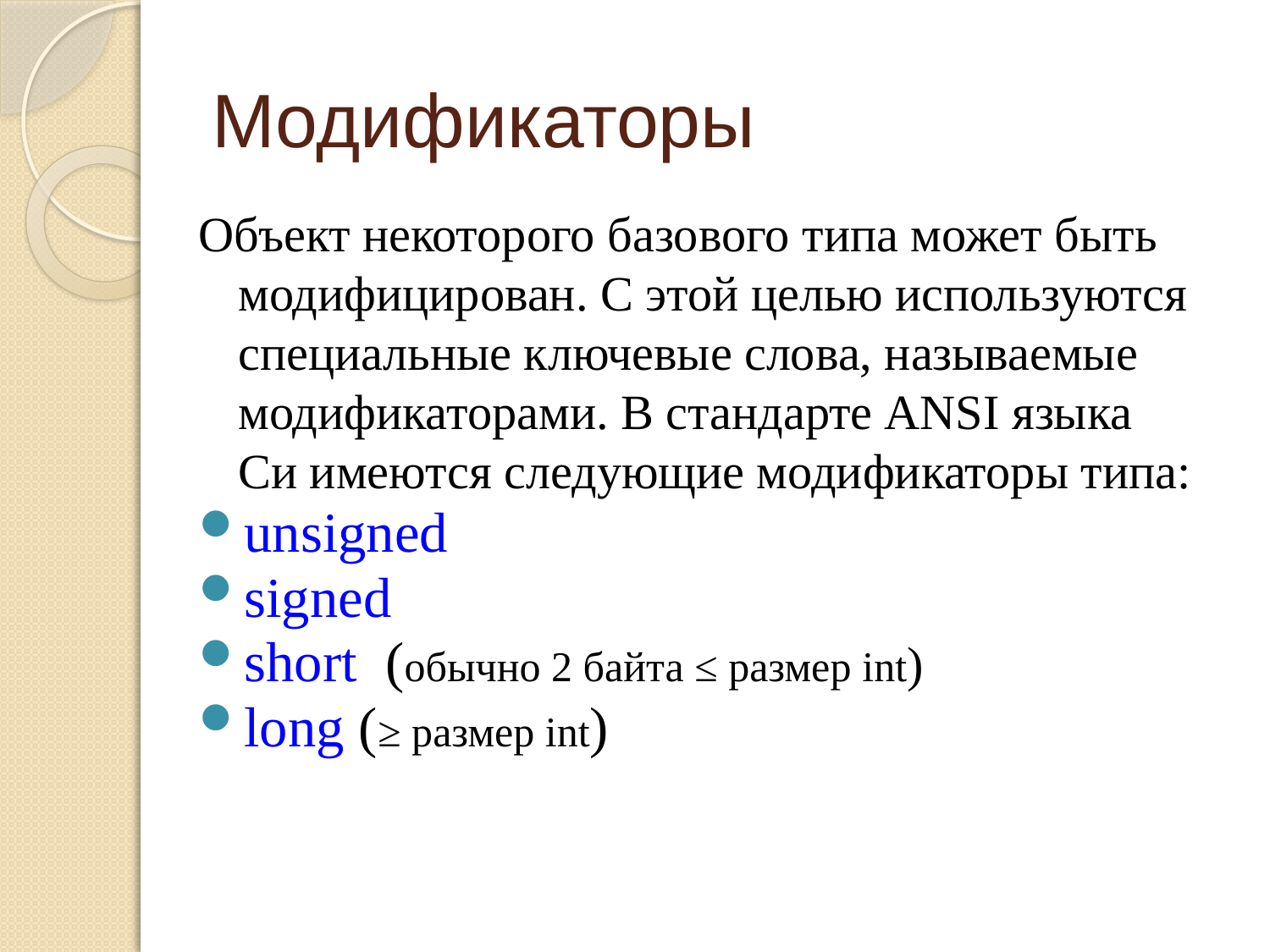

Модификаторы
Объект некоторого базового типа может быть модифицирован. С этой целью используются специальные ключевые слова, называемые модификаторами. В стандарте ANSI языка Си имеются следующие модификаторы типа:
unsigned
signed
short  (обычно 2 байта ≤ размер int)
long (≥ размер int)